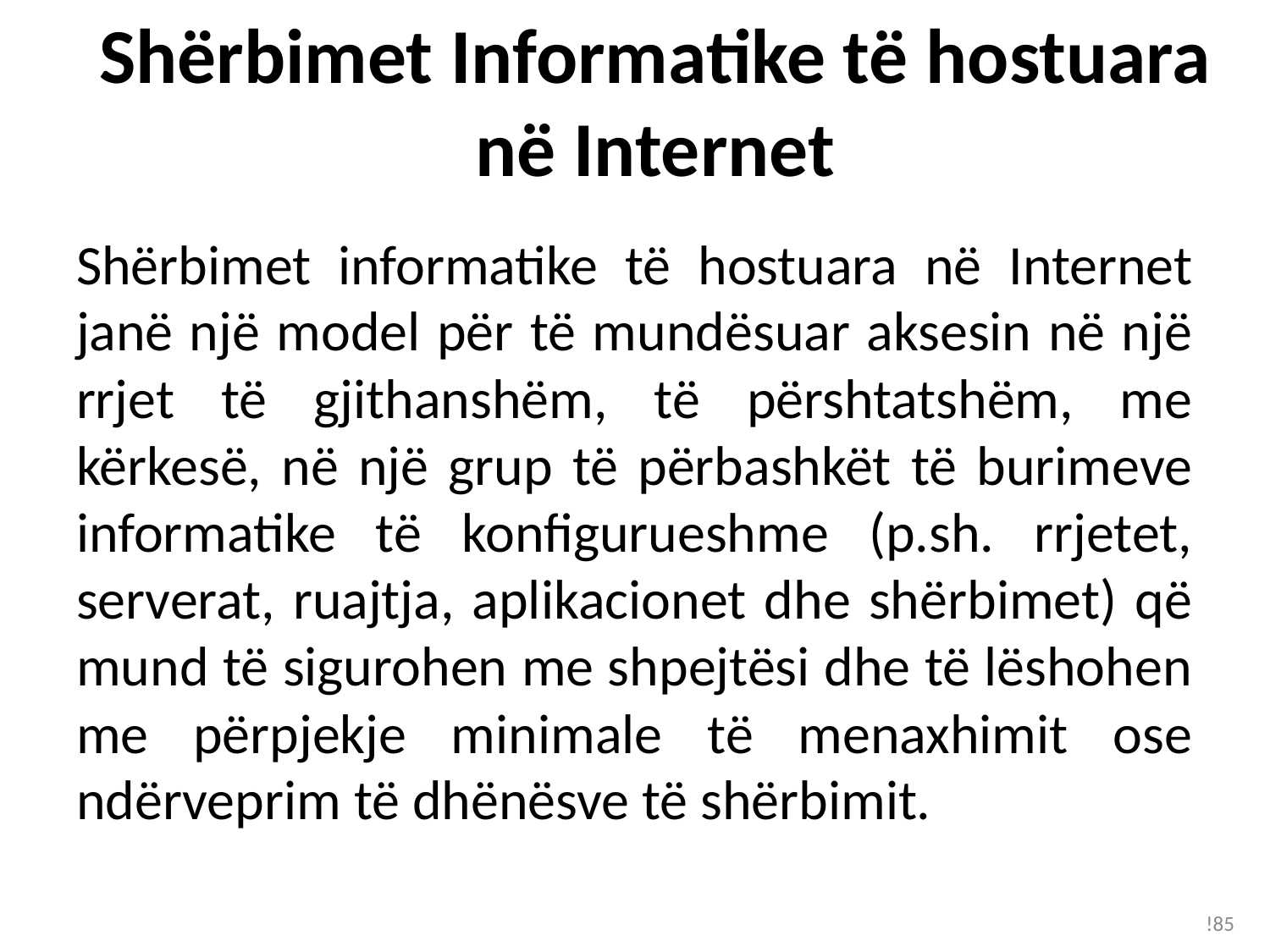

# Shërbimet Informatike të hostuara në Internet
Shërbimet informatike të hostuara në Internet janë një model për të mundësuar aksesin në një rrjet të gjithanshëm, të përshtatshëm, me kërkesë, në një grup të përbashkët të burimeve informatike të konfigurueshme (p.sh. rrjetet, serverat, ruajtja, aplikacionet dhe shërbimet) që mund të sigurohen me shpejtësi dhe të lëshohen me përpjekje minimale të menaxhimit ose ndërveprim të dhënësve të shërbimit.
!85